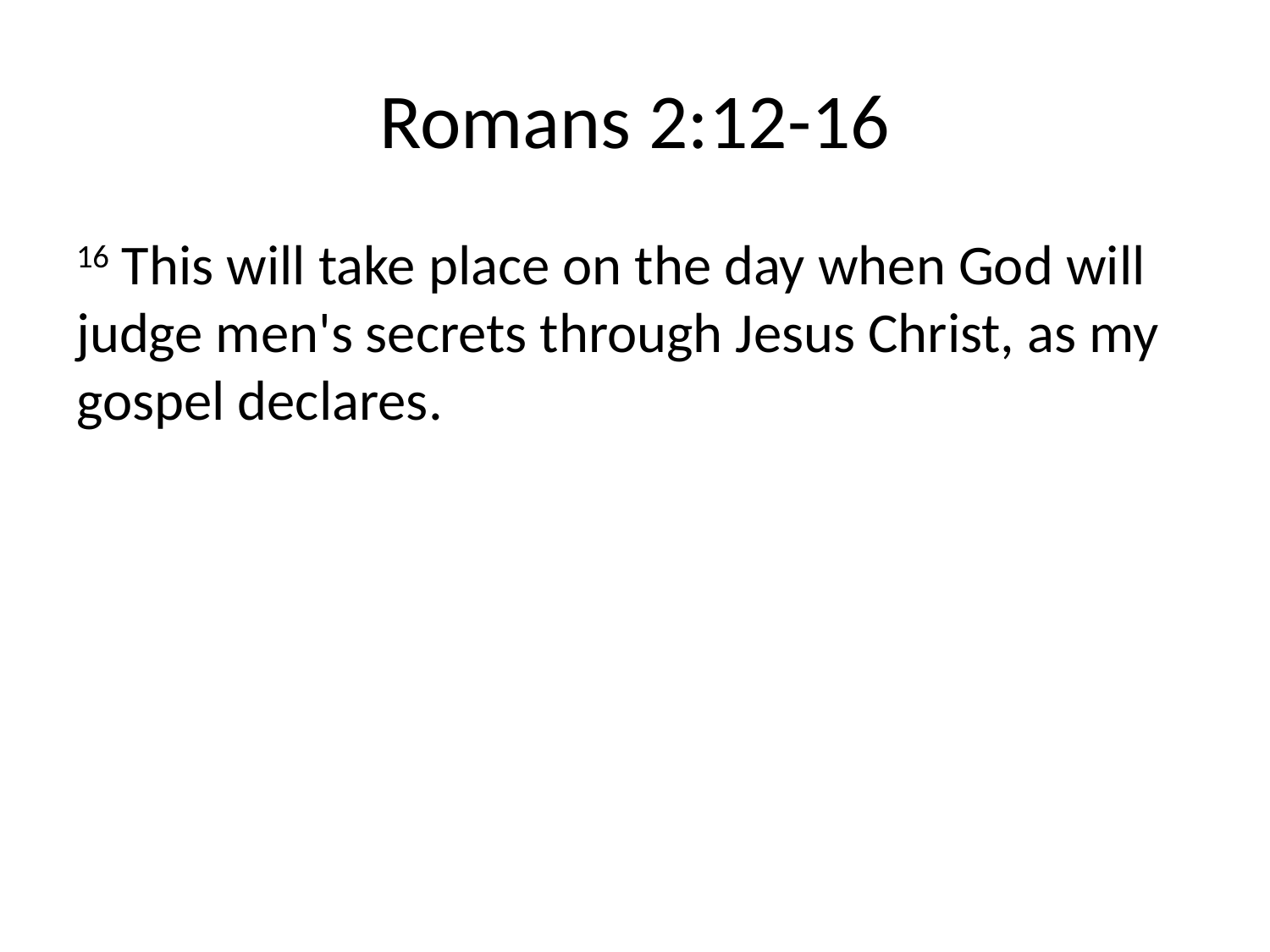

# Romans 2:12-16
16 This will take place on the day when God will judge men's secrets through Jesus Christ, as my gospel declares.